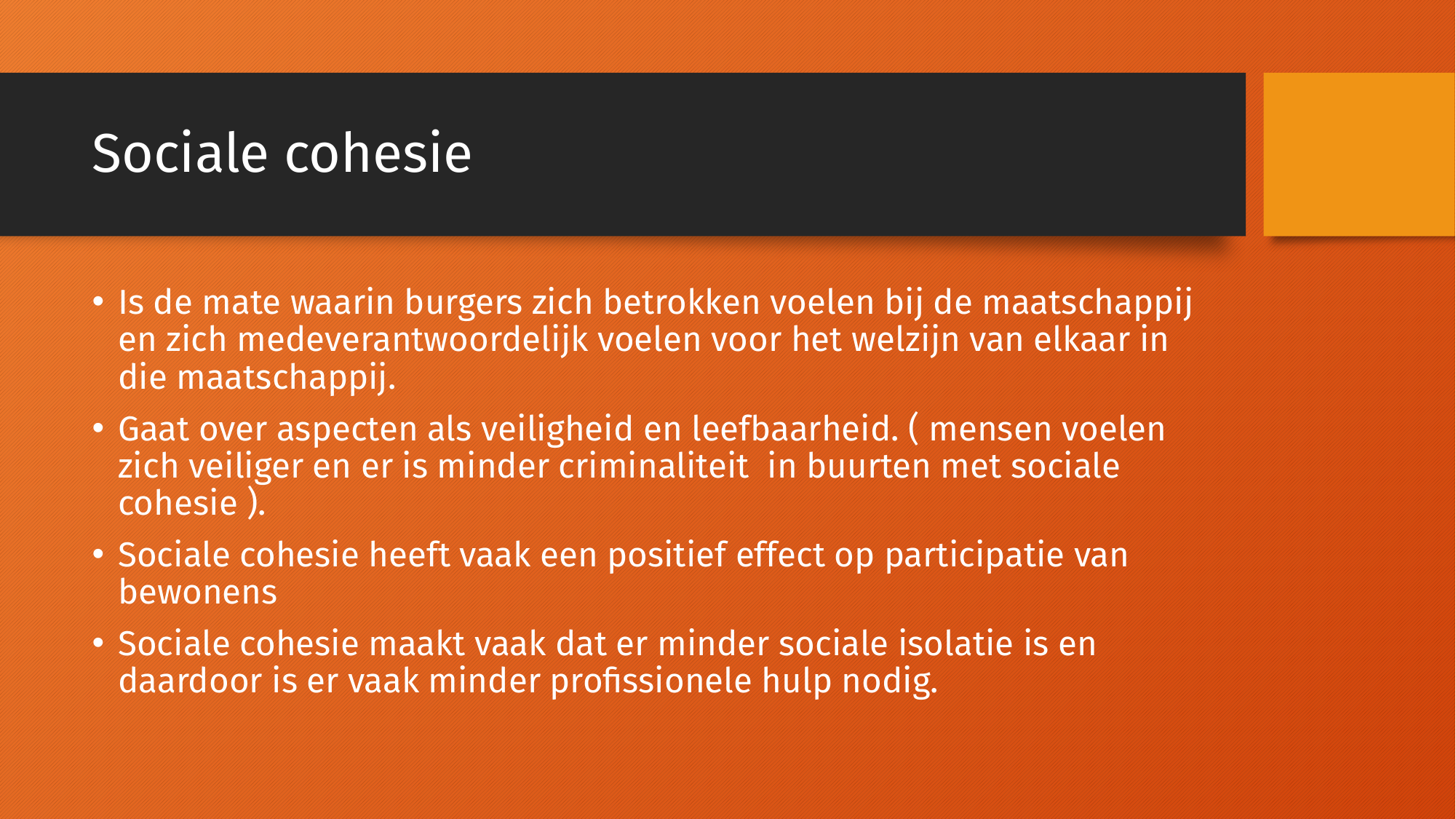

# Sociale cohesie
Is de mate waarin burgers zich betrokken voelen bij de maatschappij en zich medeverantwoordelijk voelen voor het welzijn van elkaar in die maatschappij.
Gaat over aspecten als veiligheid en leefbaarheid. ( mensen voelen zich veiliger en er is minder criminaliteit  in buurten met sociale cohesie ).
Sociale cohesie heeft vaak een positief effect op participatie van bewonens
Sociale cohesie maakt vaak dat er minder sociale isolatie is en daardoor is er vaak minder profissionele hulp nodig.